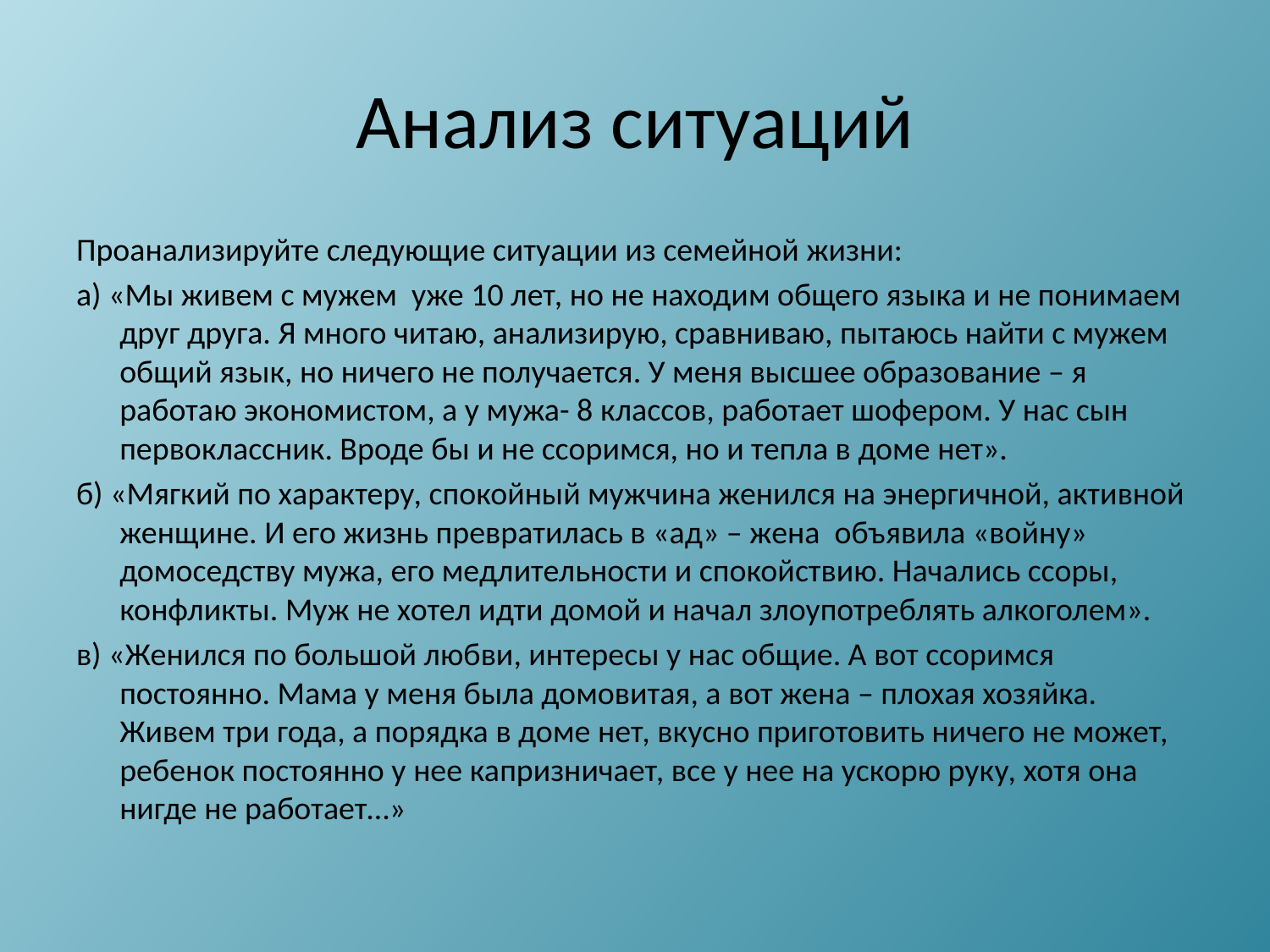

# Анализ ситуаций
Проанализируйте следующие ситуации из семейной жизни:
а) «Мы живем с мужем  уже 10 лет, но не находим общего языка и не понимаем друг друга. Я много читаю, анализирую, сравниваю, пытаюсь найти с мужем общий язык, но ничего не получается. У меня высшее образование – я работаю экономистом, а у мужа- 8 классов, работает шофером. У нас сын первоклассник. Вроде бы и не ссоримся, но и тепла в доме нет».
б) «Мягкий по характеру, спокойный мужчина женился на энергичной, активной женщине. И его жизнь превратилась в «ад» – жена  объявила «войну» домоседству мужа, его медлительности и спокойствию. Начались ссоры, конфликты. Муж не хотел идти домой и начал злоупотреблять алкоголем».
в) «Женился по большой любви, интересы у нас общие. А вот ссоримся постоянно. Мама у меня была домовитая, а вот жена – плохая хозяйка. Живем три года, а порядка в доме нет, вкусно приготовить ничего не может, ребенок постоянно у нее капризничает, все у нее на ускорю руку, хотя она нигде не работает…»